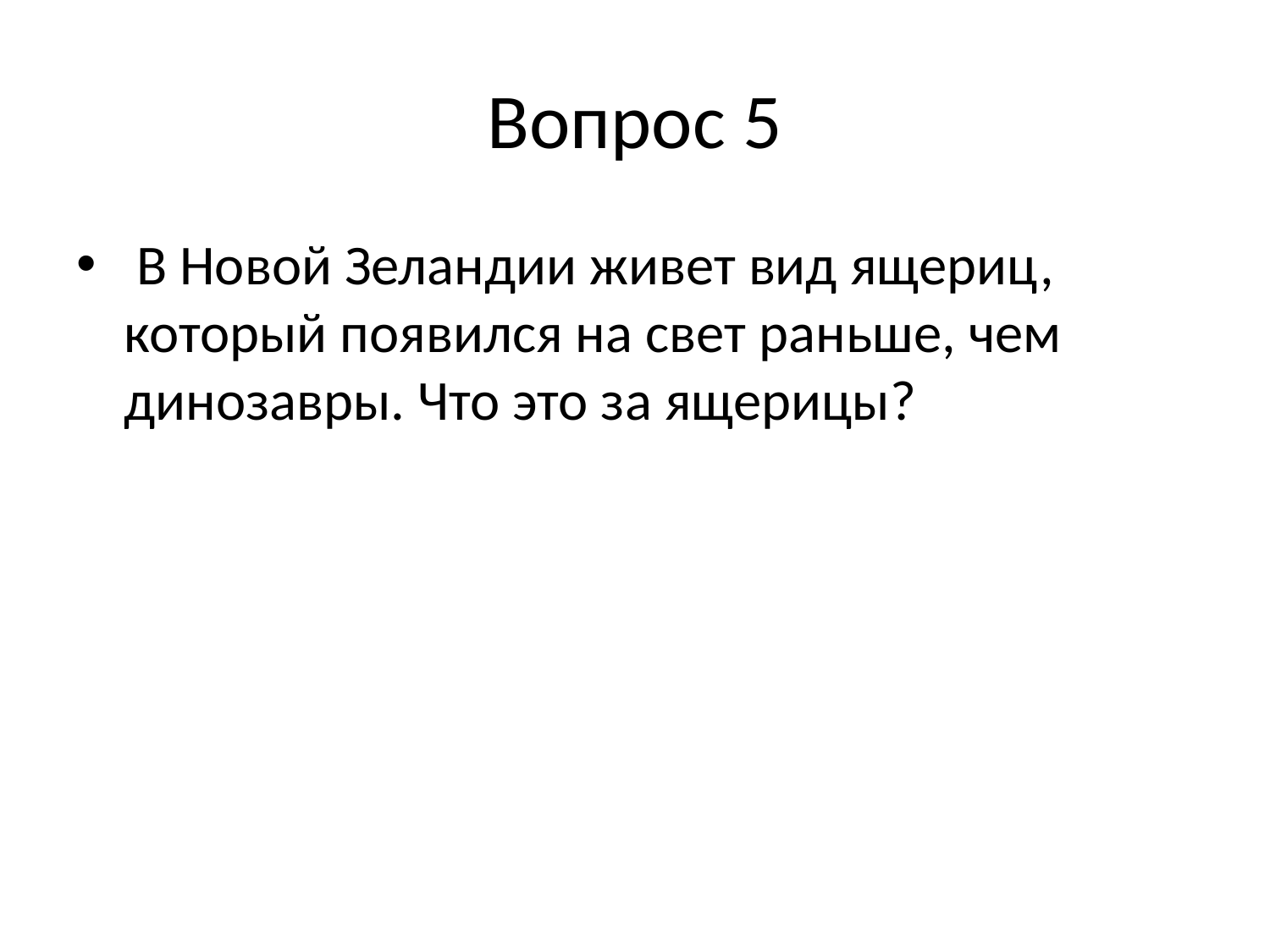

# Вопрос 5
 В Новой Зеландии живет вид ящериц, который появился на свет раньше, чем динозавры. Что это за ящерицы?